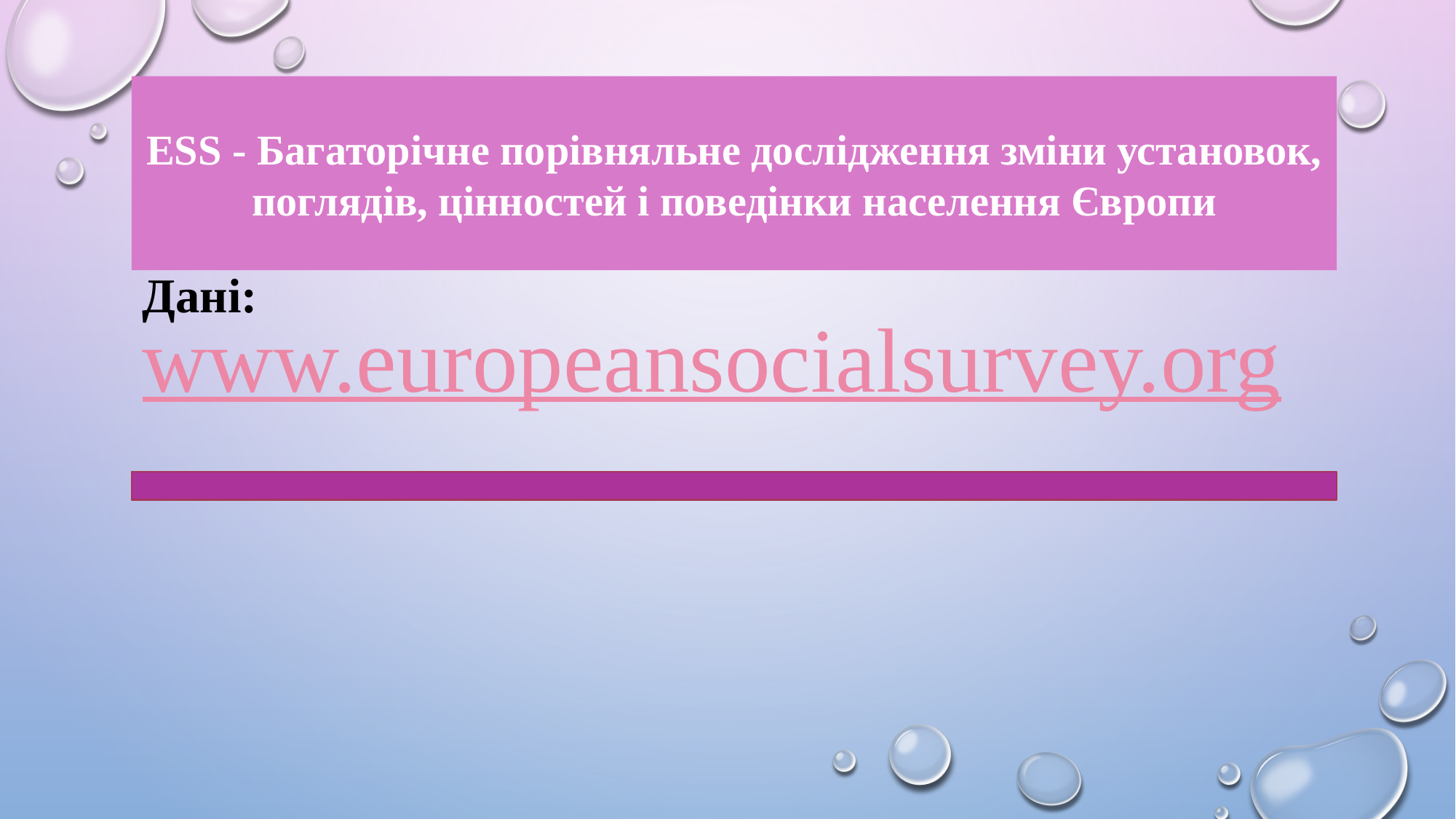

ESS - Багаторічне порівняльне дослідження зміни установок, поглядів, цінностей і поведінки населення Європи
Дані: www.europeansocialsurvey.org